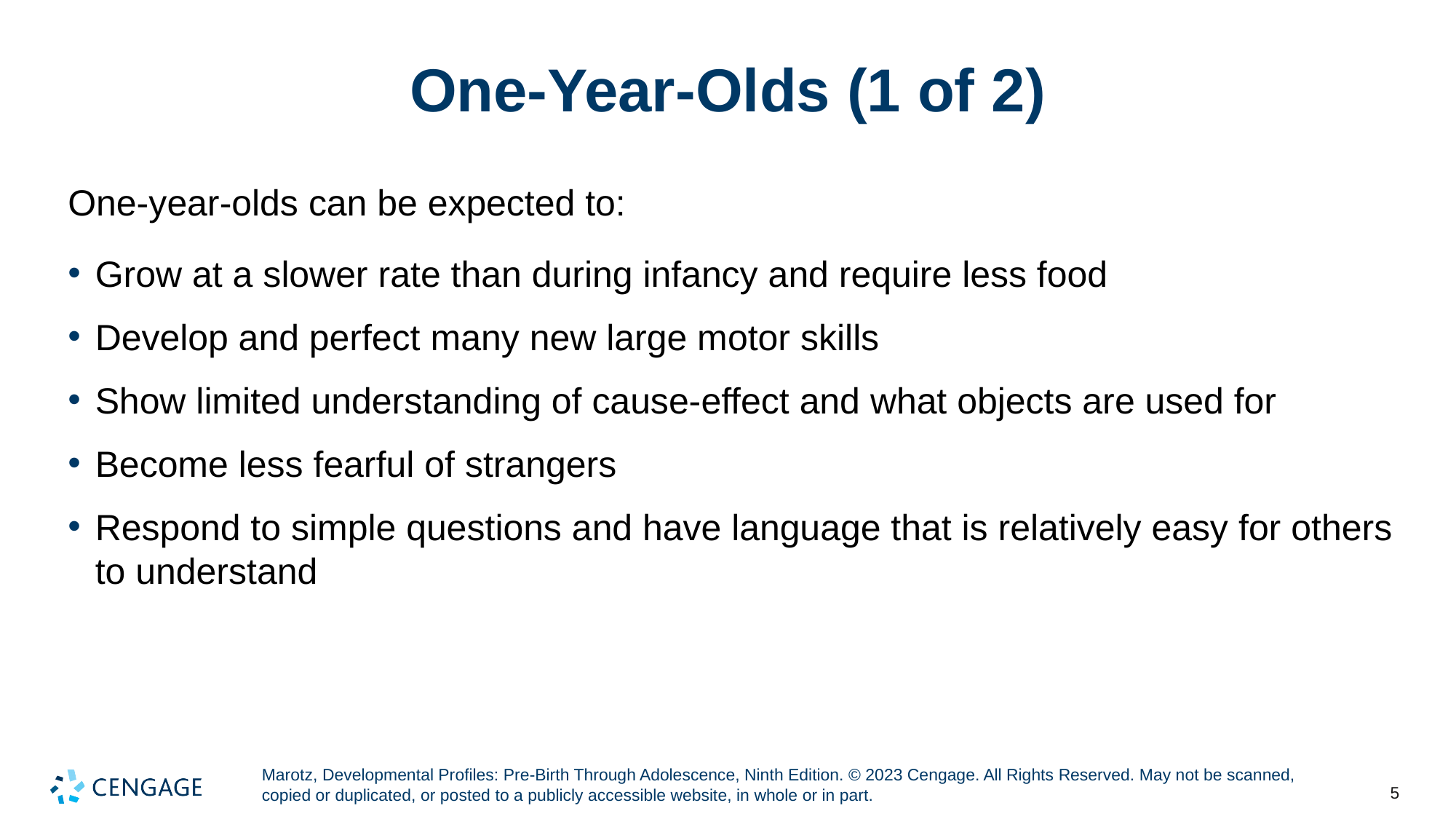

# One-Year-Olds (1 of 2)
One-year-olds can be expected to:
Grow at a slower rate than during infancy and require less food
Develop and perfect many new large motor skills
Show limited understanding of cause-effect and what objects are used for
Become less fearful of strangers
Respond to simple questions and have language that is relatively easy for others to understand